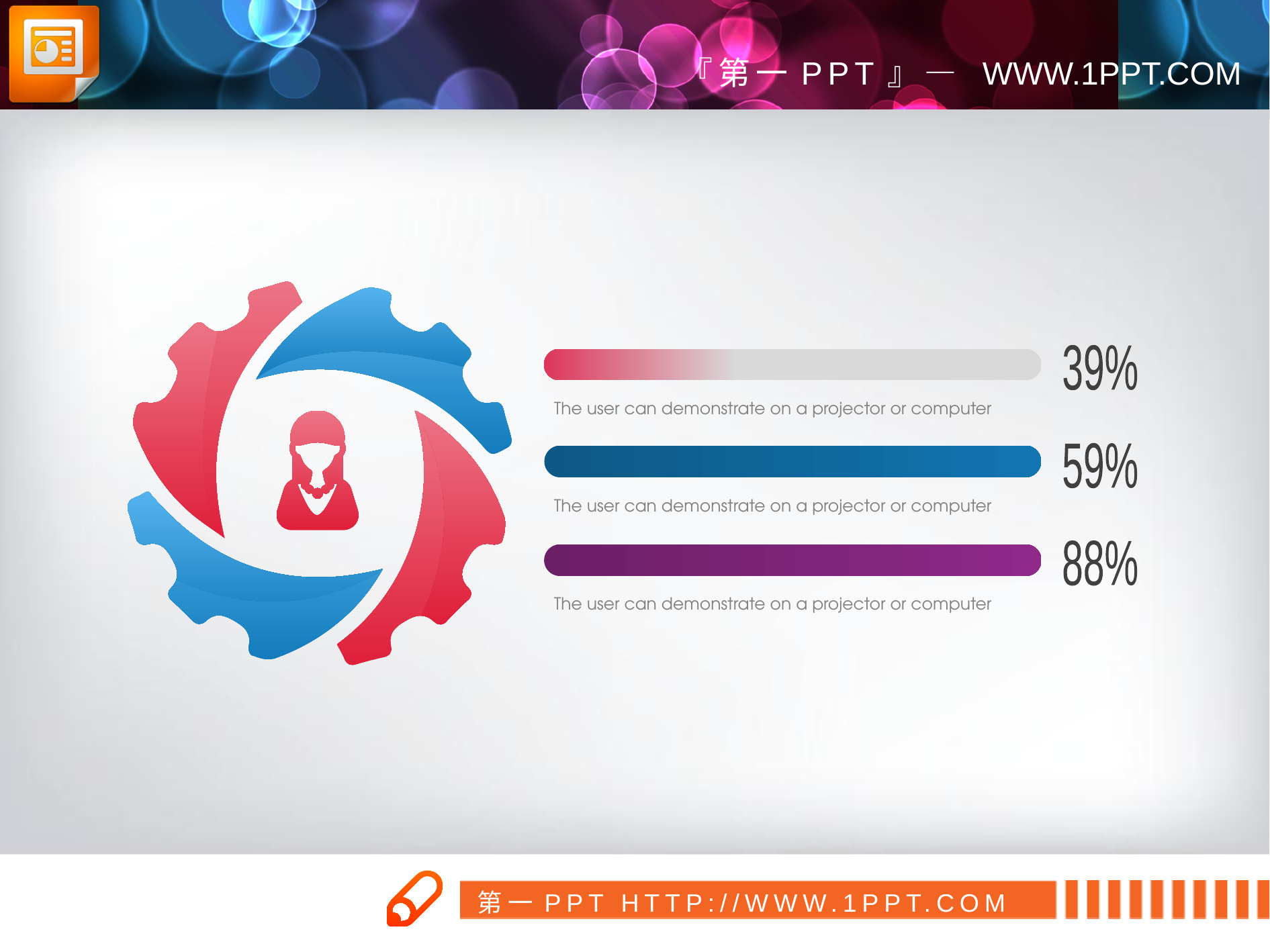

39%

59%

88%

The user can demonstrate on a projector or computer
The user can demonstrate on a projector or computer
The user can demonstrate on a projector or computer